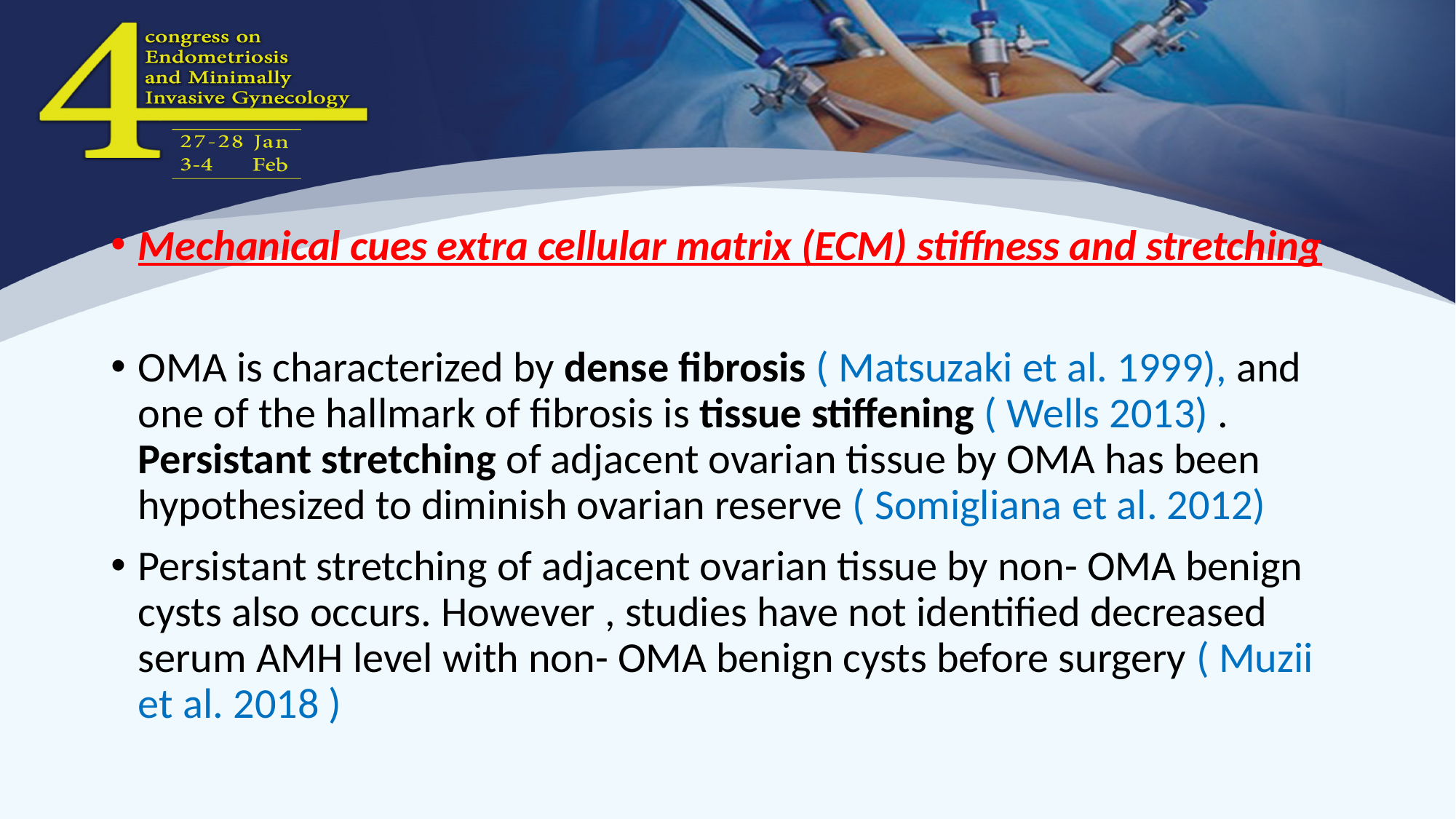

#
Mechanical cues extra cellular matrix (ECM) stiffness and stretching

OMA is characterized by dense fibrosis ( Matsuzaki et al. 1999), and one of the hallmark of fibrosis is tissue stiffening ( Wells 2013) . Persistant stretching of adjacent ovarian tissue by OMA has been hypothesized to diminish ovarian reserve ( Somigliana et al. 2012)
Persistant stretching of adjacent ovarian tissue by non- OMA benign cysts also occurs. However , studies have not identified decreased serum AMH level with non- OMA benign cysts before surgery ( Muzii et al. 2018 )